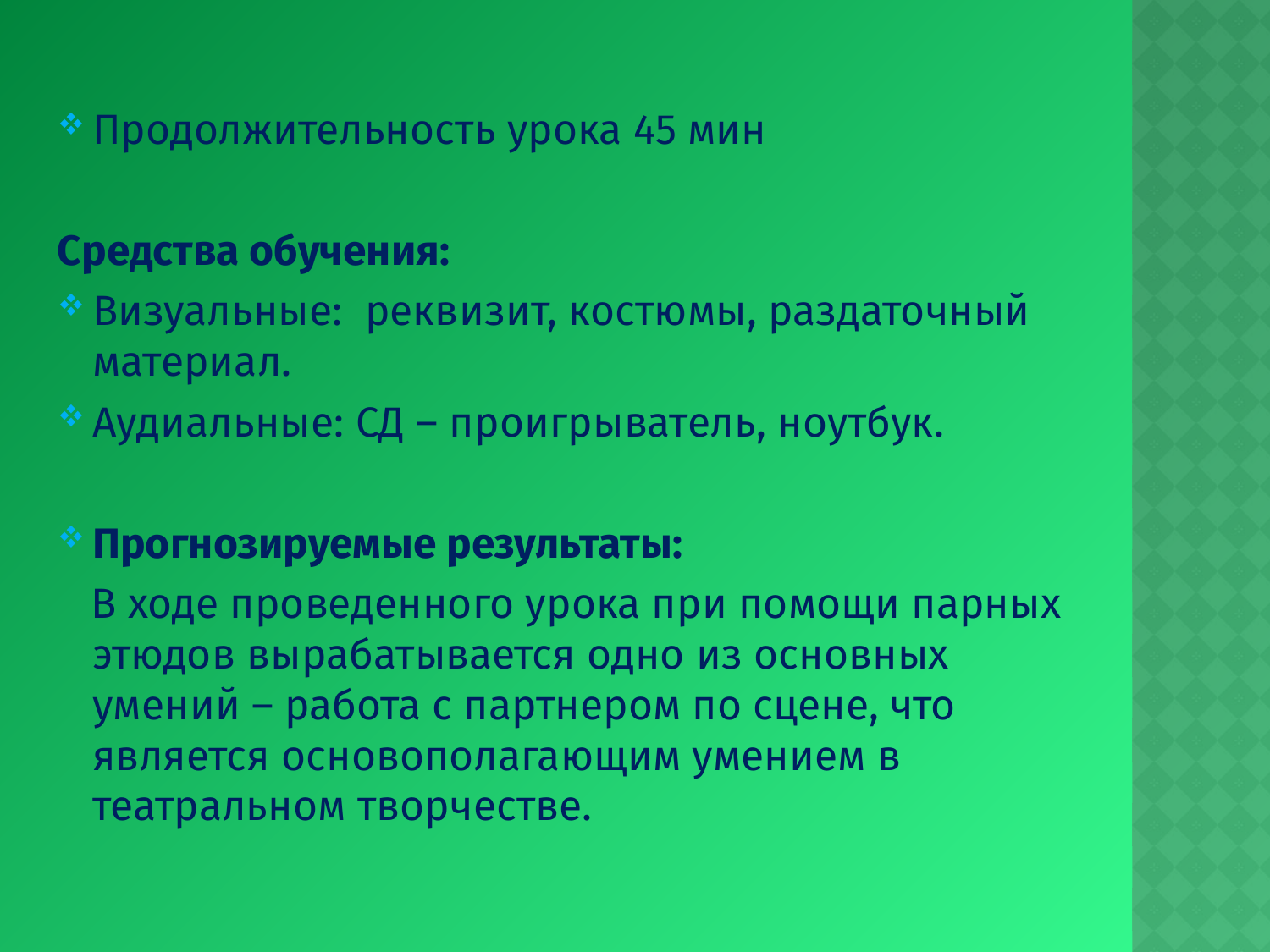

Продолжительность урока 45 мин

Средства обучения:
Визуальные:  реквизит, костюмы, раздаточный материал.
Аудиальные: СД – проигрыватель, ноутбук.

Прогнозируемые результаты:
   В ходе проведенного урока при помощи парных этюдов вырабатывается одно из основных умений – работа с партнером по сцене, что является основополагающим умением в театральном творчестве.